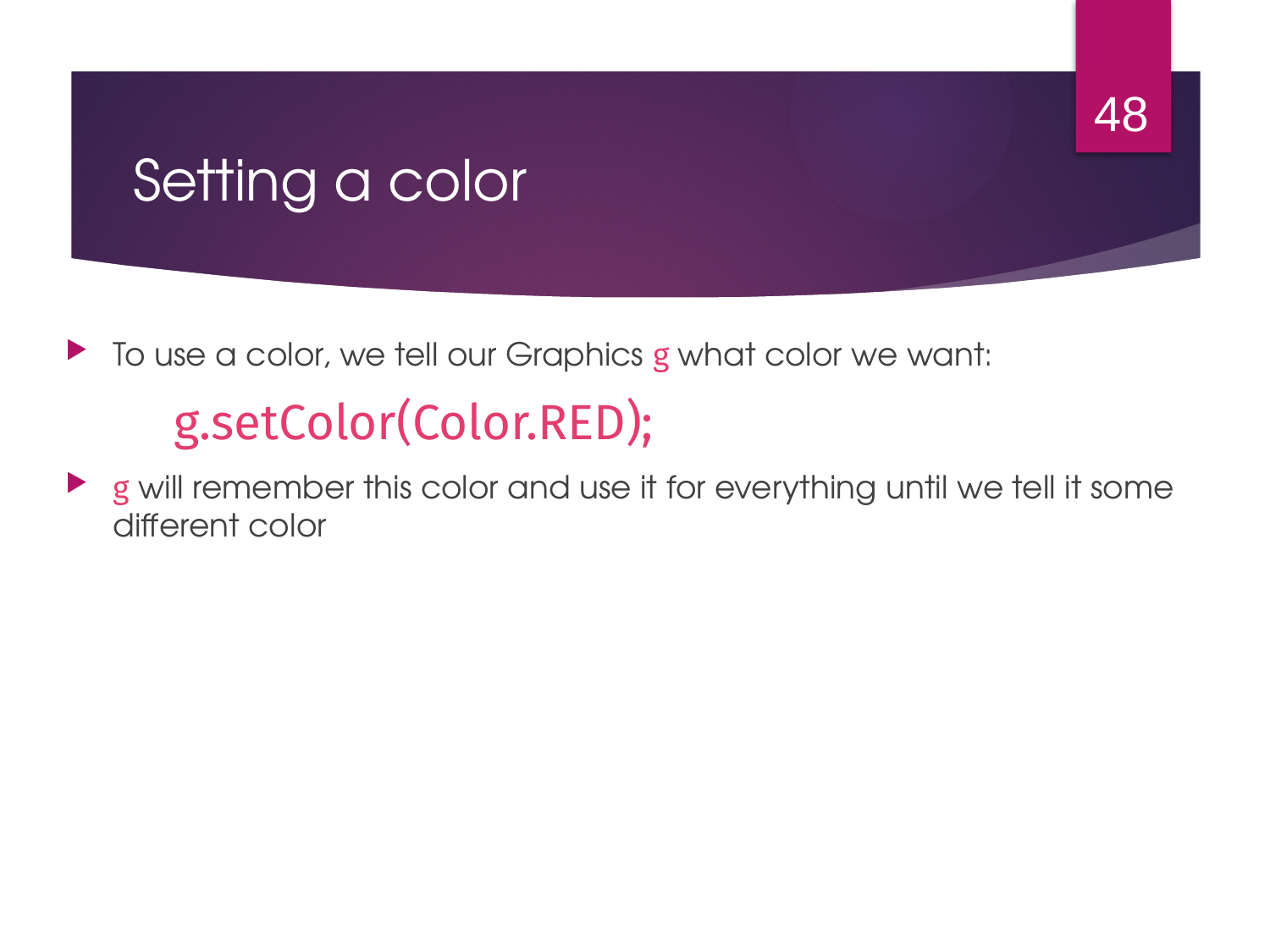

# Setting a color
To use a color, we tell our Graphics g what color we want:
    g.setColor(Color.RED);
g will remember this color and use it for everything until we tell it some different color
48